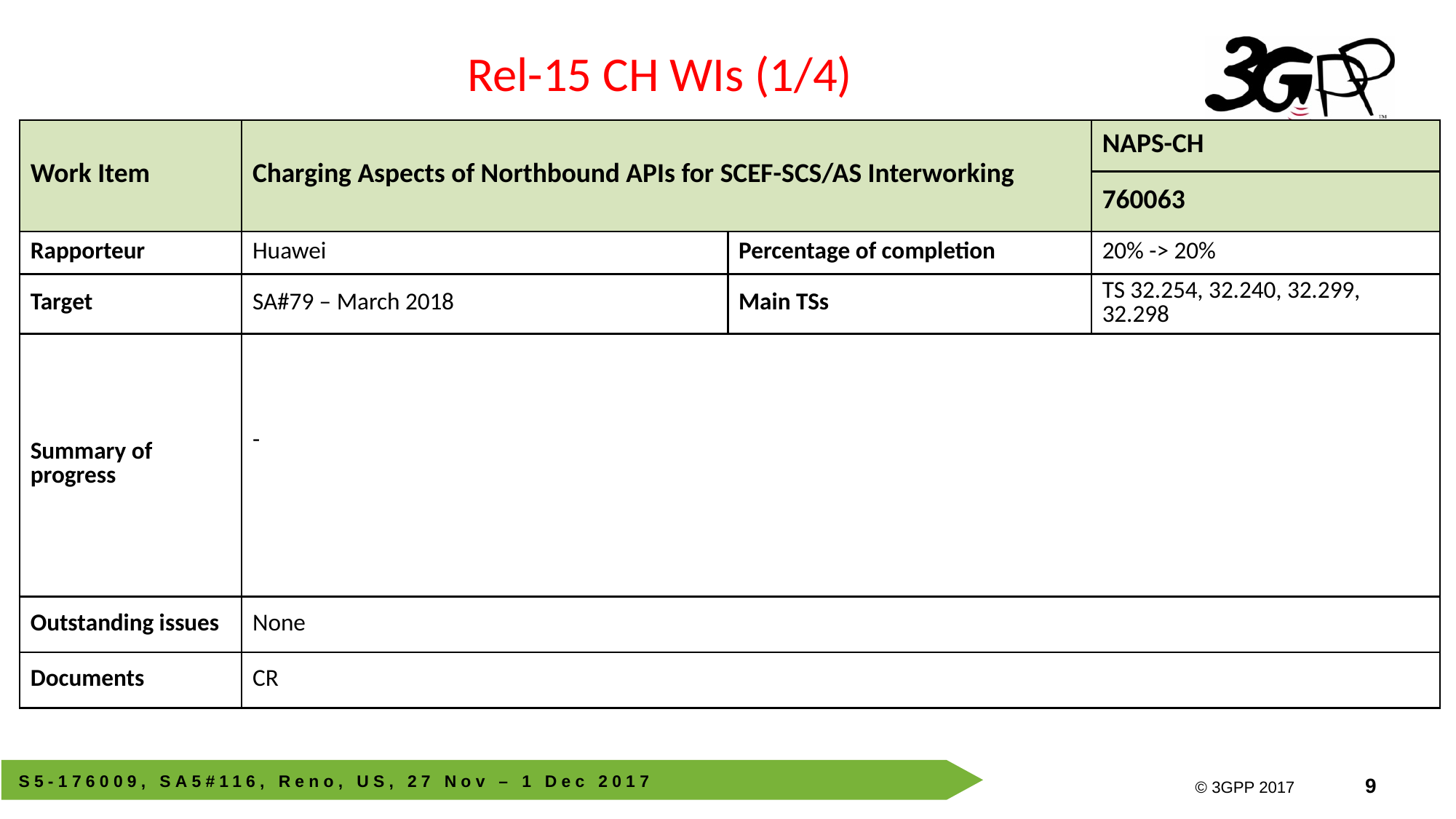

Rel-15 CH WIs (1/4)
| Work Item | Charging Aspects of Northbound APIs for SCEF-SCS/AS Interworking |  | NAPS-CH |
| --- | --- | --- | --- |
|  |  |  | 760063 |
| Rapporteur | Huawei | Percentage of completion | 20% -> 20% |
| Target | SA#79 – March 2018 | Main TSs | TS 32.254, 32.240, 32.299, 32.298 |
| Summary of progress | - |  |  |
| Outstanding issues | None |  |  |
| Documents | CR |  |  |